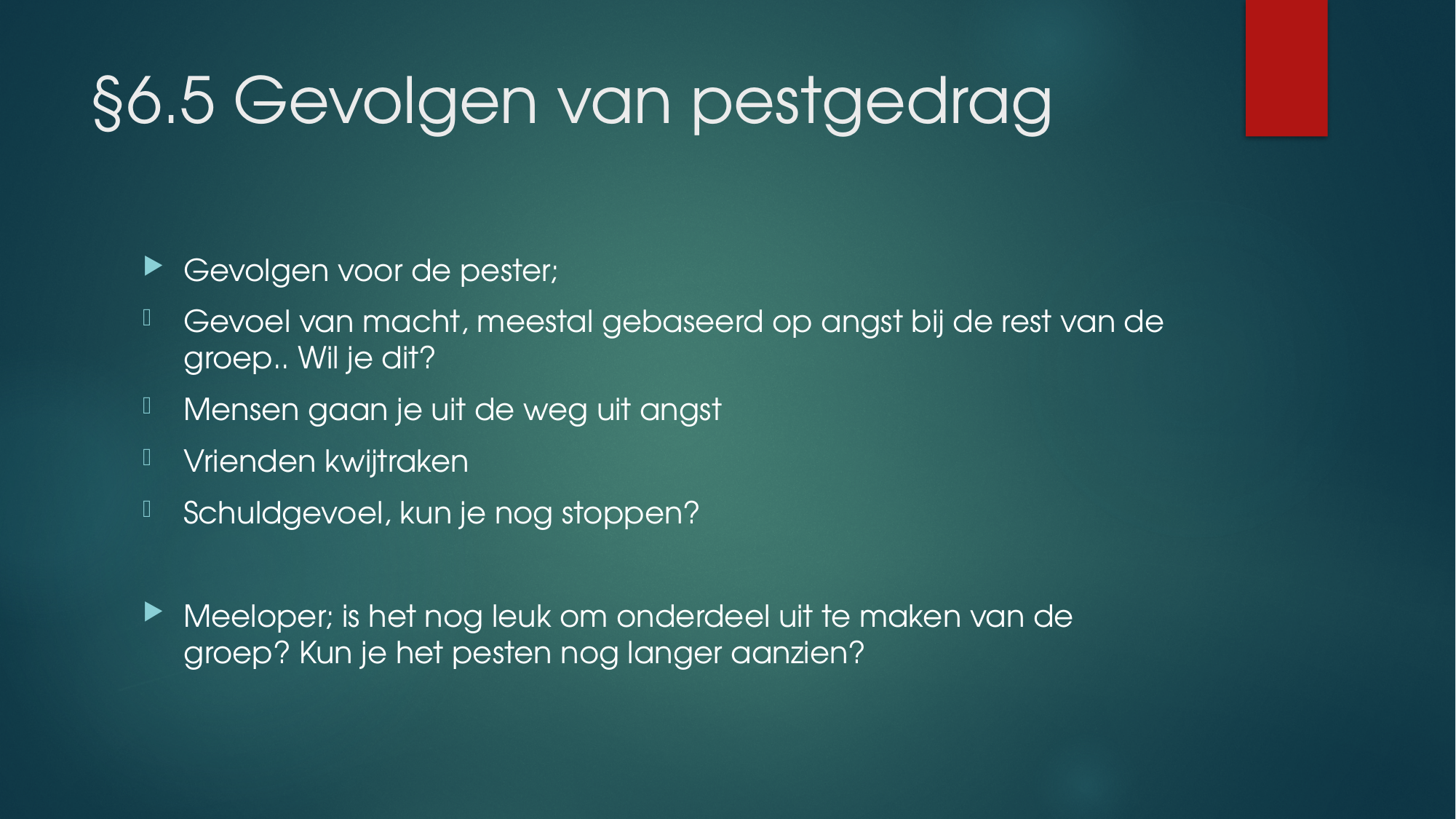

# §6.5 Gevolgen van pestgedrag
Gevolgen voor de pester;
Gevoel van macht, meestal gebaseerd op angst bij de rest van de groep.. Wil je dit?
Mensen gaan je uit de weg uit angst
Vrienden kwijtraken
Schuldgevoel, kun je nog stoppen?

Meeloper; is het nog leuk om onderdeel uit te maken van de groep? Kun je het pesten nog langer aanzien?